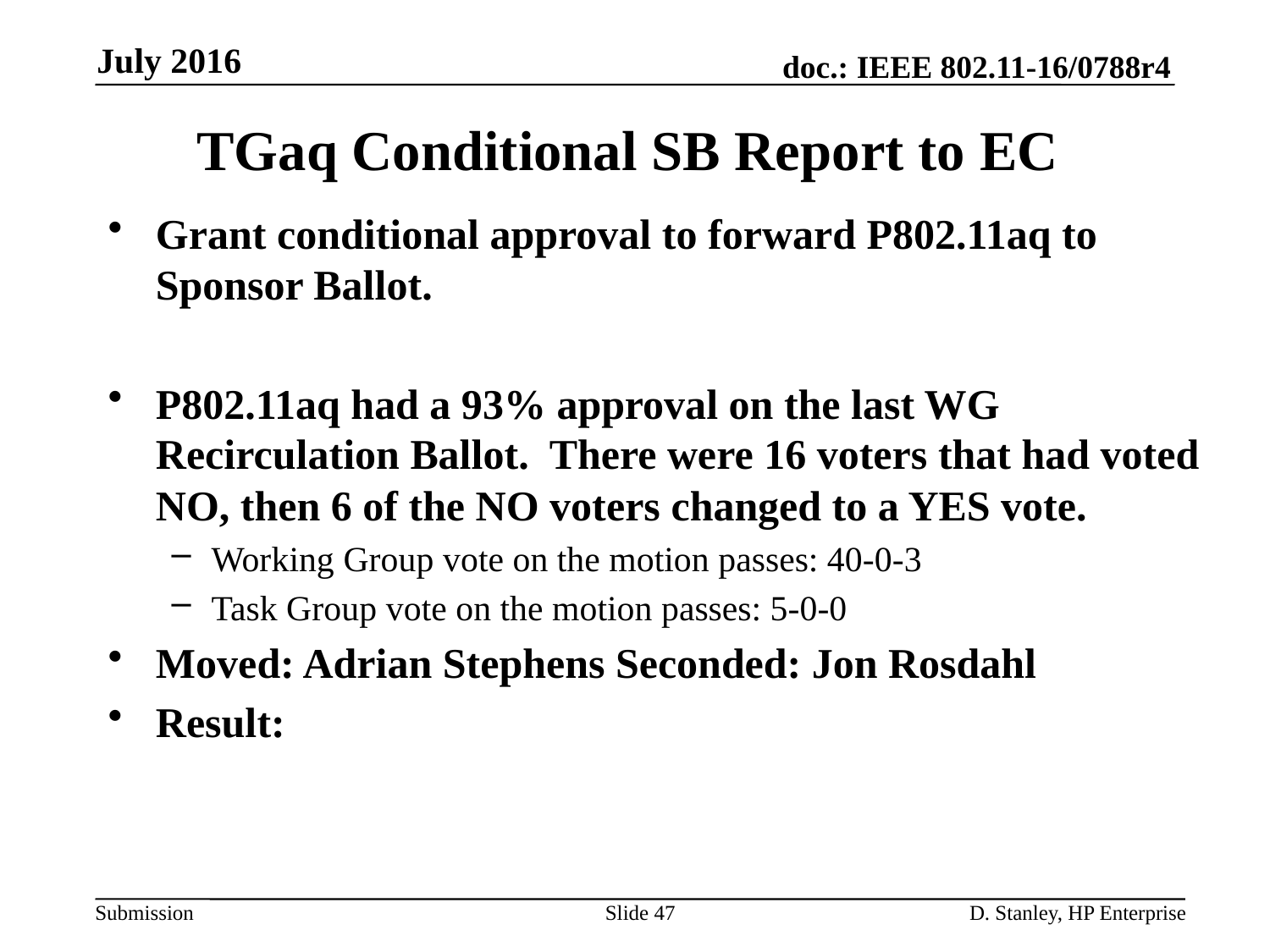

July 2016
# TGaq Conditional SB Report to EC
Grant conditional approval to forward P802.11aq to Sponsor Ballot.

P802.11aq had a 93% approval on the last WG Recirculation Ballot.  There were 16 voters that had voted NO, then 6 of the NO voters changed to a YES vote.
Working Group vote on the motion passes: 40-0-3
Task Group vote on the motion passes: 5-0-0
Moved: Adrian Stephens Seconded: Jon Rosdahl
Result:

Slide 47
D. Stanley, HP Enterprise